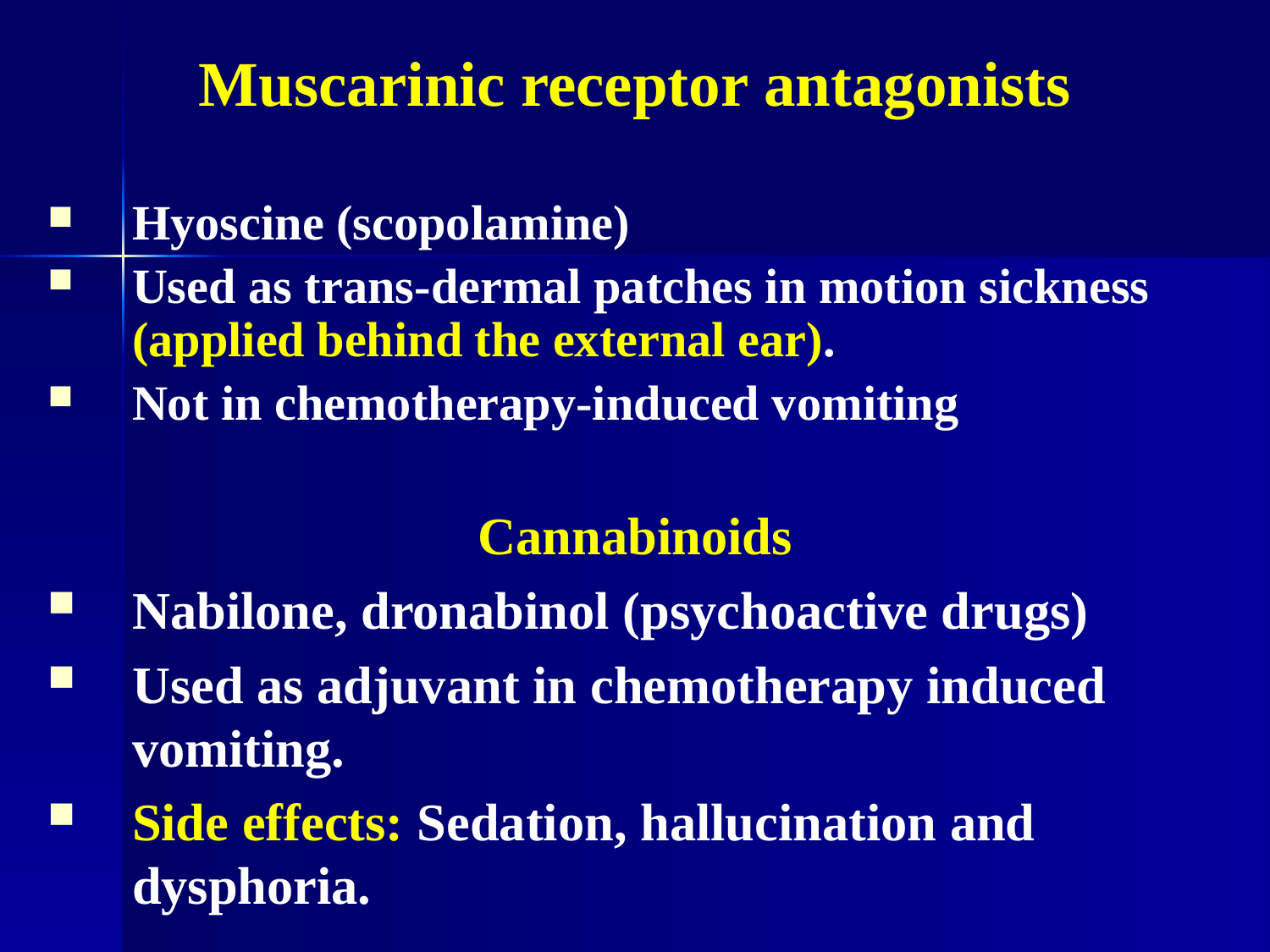

Muscarinic receptor antagonists

Hyoscine (scopolamine)
Used as trans-dermal patches in motion sickness (applied behind the external ear).
Not in chemotherapy-induced vomiting

Cannabinoids
Nabilone, dronabinol (psychoactive drugs)
Used as adjuvant in chemotherapy induced vomiting.
Side effects: Sedation, hallucination and dysphoria.